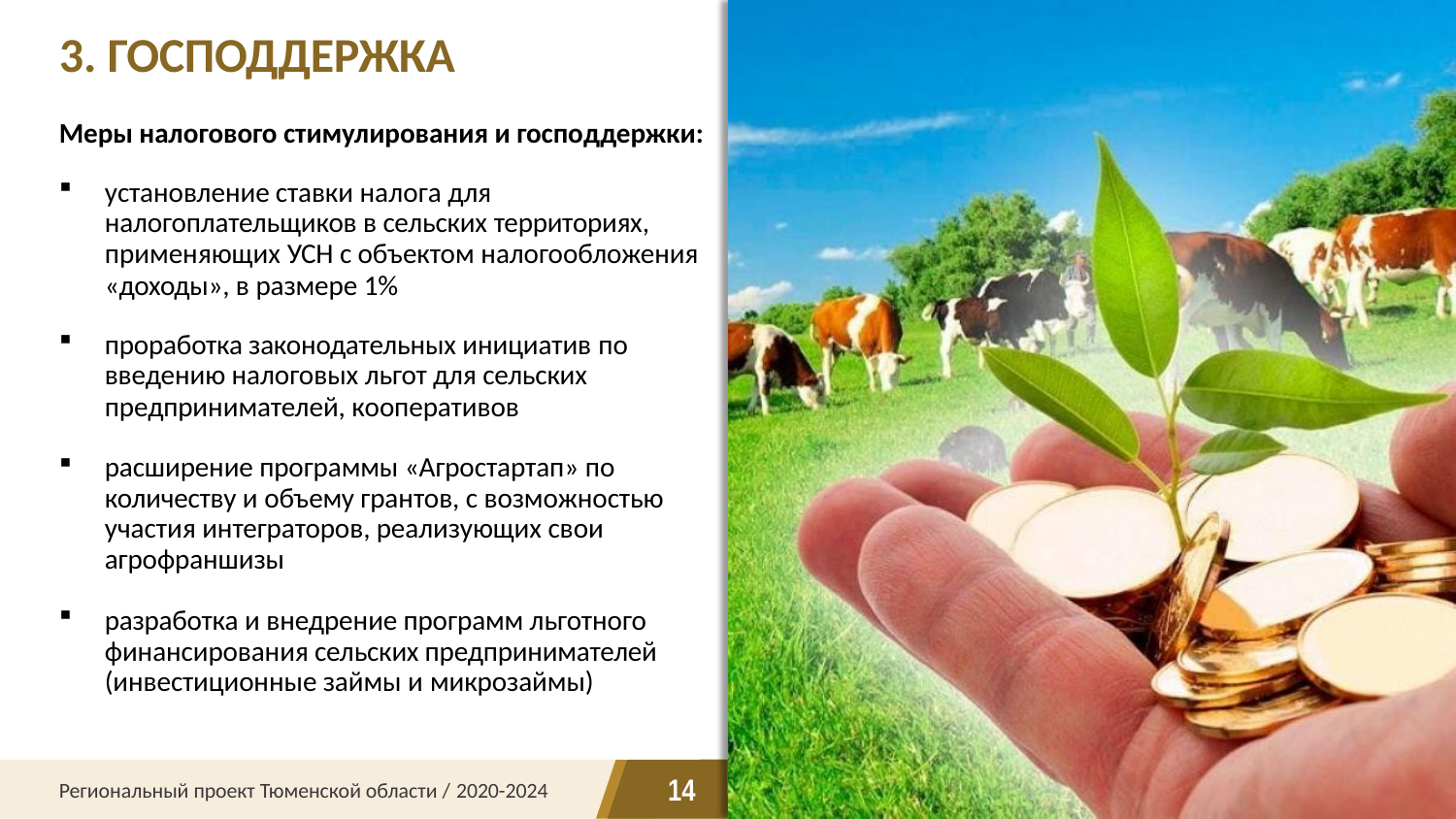

# 3. ГОСПОДДЕРЖКА
Меры налогового стимулирования и господдержки:

установление ставки налога для
налогоплательщиков в сельских территориях,
применяющих УСН с объектом налогообложения
«доходы», в размере 1%

проработка законодательных инициатив по
введению налоговых льгот для сельских
предпринимателей, кооперативов

расширение программы «Агростартап» по  количеству и объему грантов, с возможностью  участия интеграторов, реализующих свои  агрофраншизы

разработка и внедрение программ льготного  финансирования сельских предпринимателей  (инвестиционные займы и микрозаймы)
14
Региональный проект Тюменской области / 2020-2024